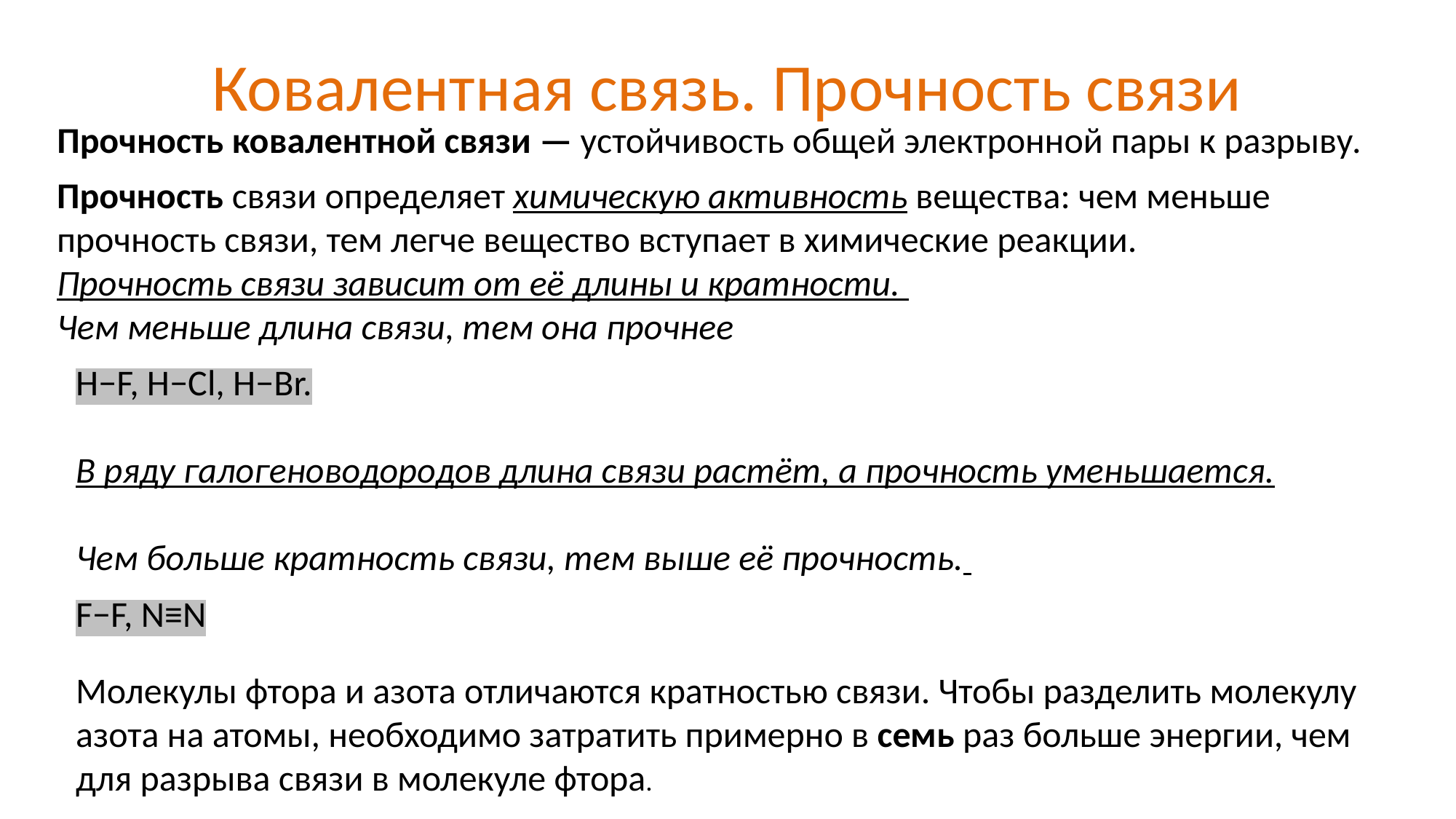

# Ковалентная связь. Прочность связи
Прочность ковалентной связи — устойчивость общей электронной пары к разрыву.
Прочность связи определяет химическую активность вещества: чем меньше прочность связи, тем легче вещество вступает в химические реакции.
Прочность связи зависит от её длины и кратности.
Чем меньше длина связи, тем она прочнее
H−F, H−Cl, H−Br.

В ряду галогеноводородов длина связи растёт, а прочность уменьшается.
Чем больше кратность связи, тем выше её прочность.
F−F, N≡N

Молекулы фтора и азота отличаются кратностью связи. Чтобы разделить молекулу азота на атомы, необходимо затратить примерно в семь раз больше энергии, чем для разрыва связи в молекуле фтора.